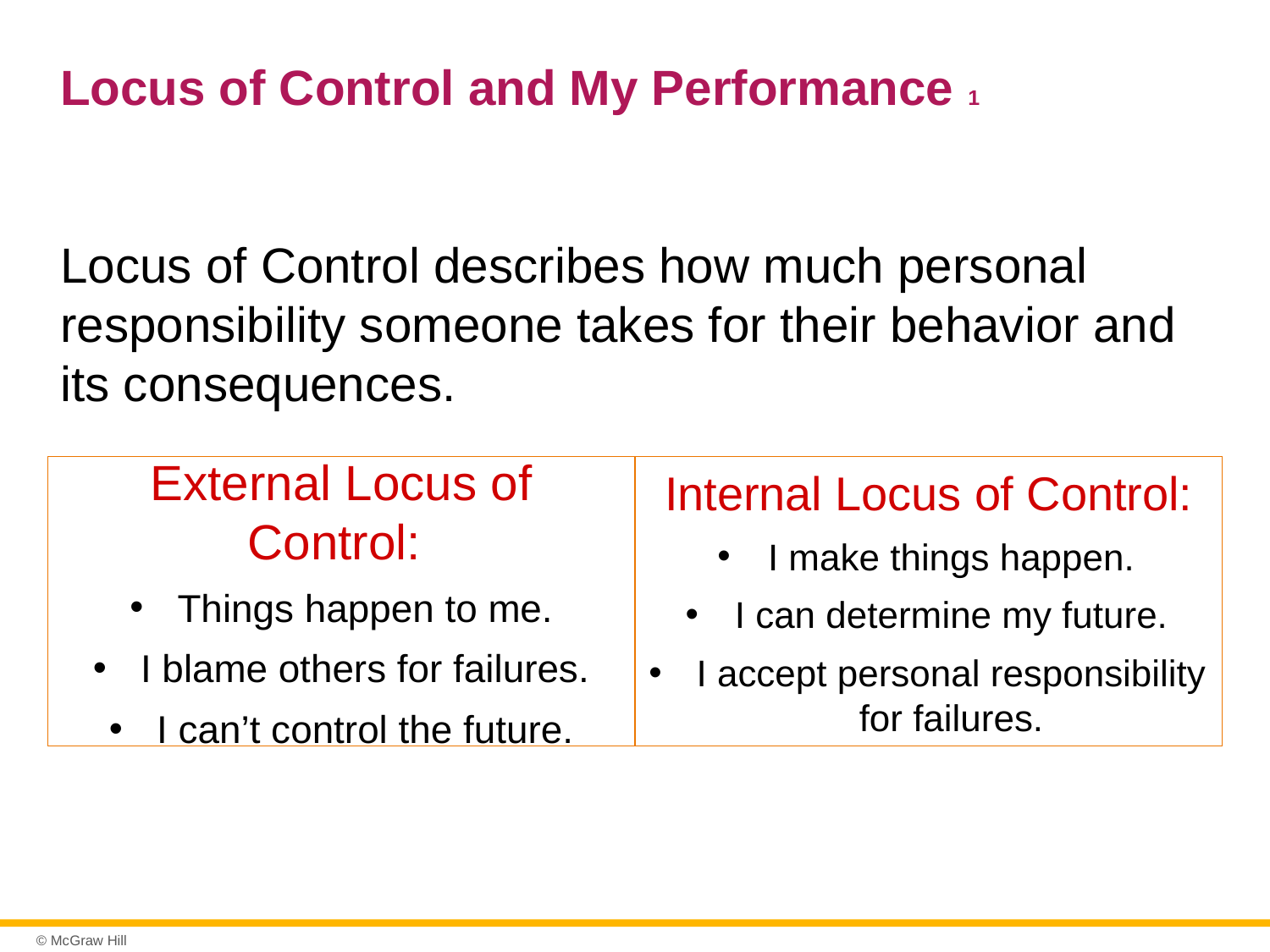

# Locus of Control and My Performance 1
Locus of Control describes how much personal responsibility someone takes for their behavior and its consequences.

External Locus of Control:
Things happen to me.
I blame others for failures.
I can’t control the future.
Internal Locus of Control:
I make things happen.
I can determine my future.
I accept personal responsibility for failures.